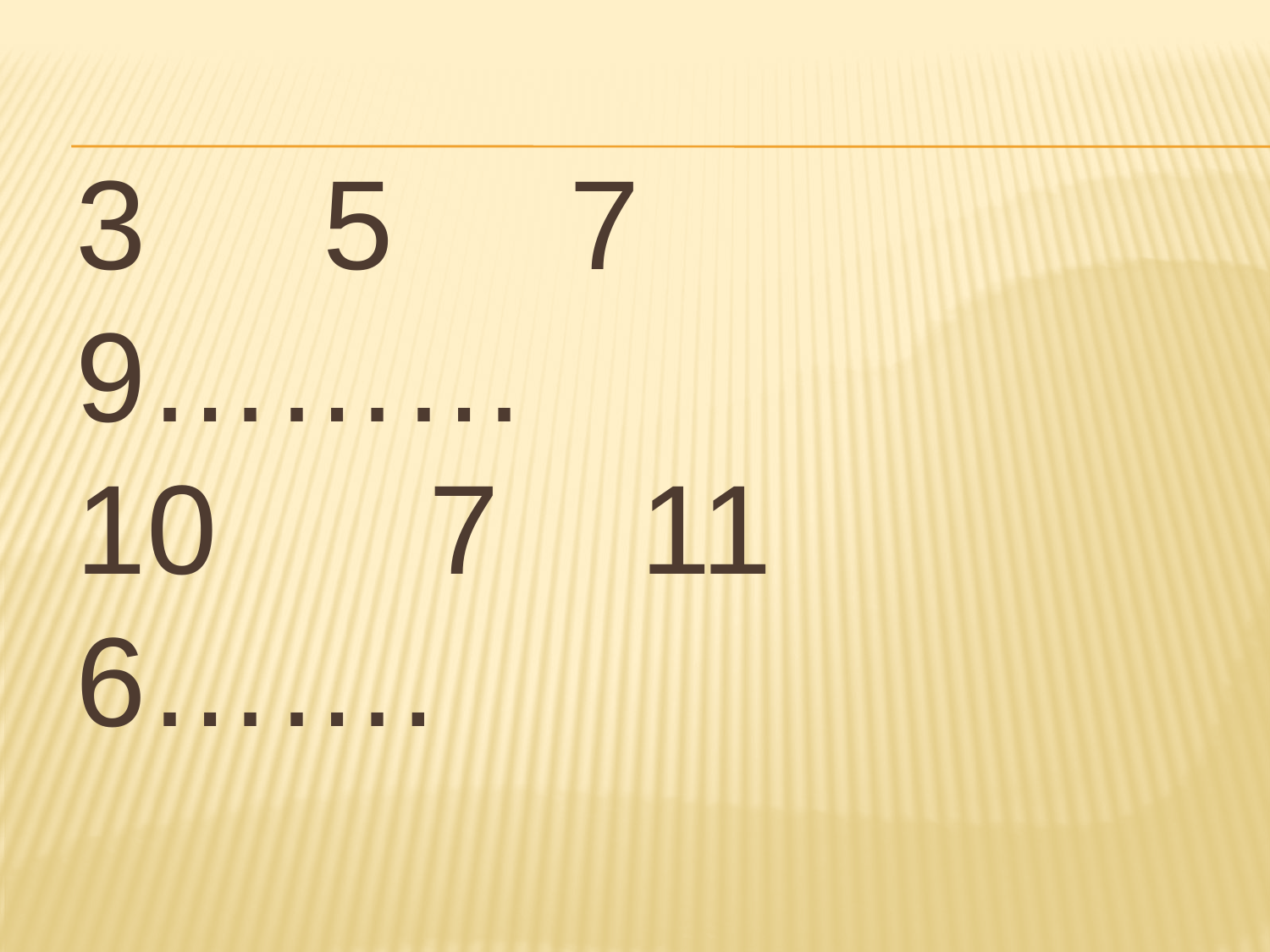

# 3     5     7     9……… 10      7    11    6…….